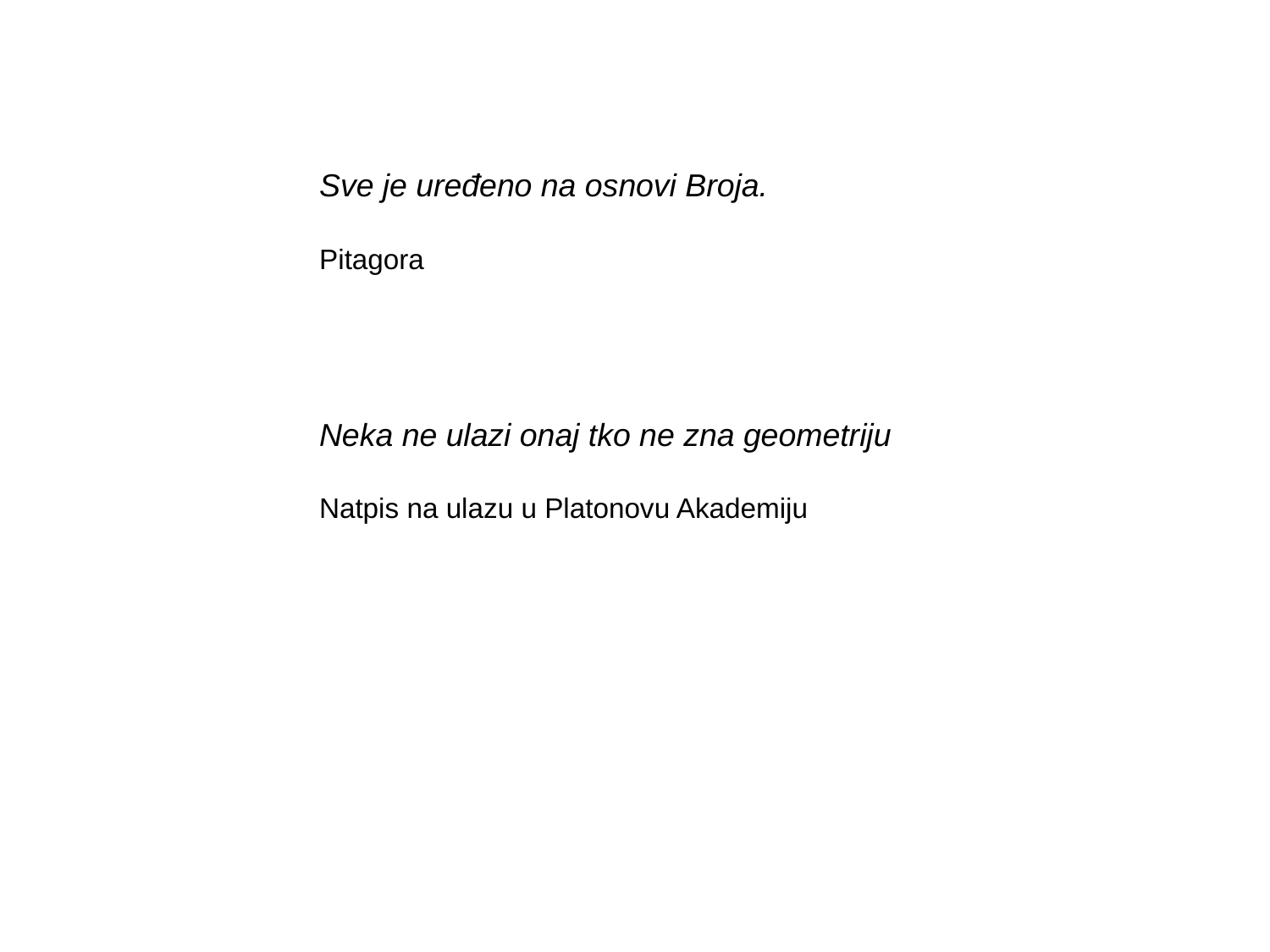

Sve je uređeno na osnovi Broja.

Pitagora

Neka ne ulazi onaj tko ne zna geometriju

Natpis na ulazu u Platonovu Akademiju